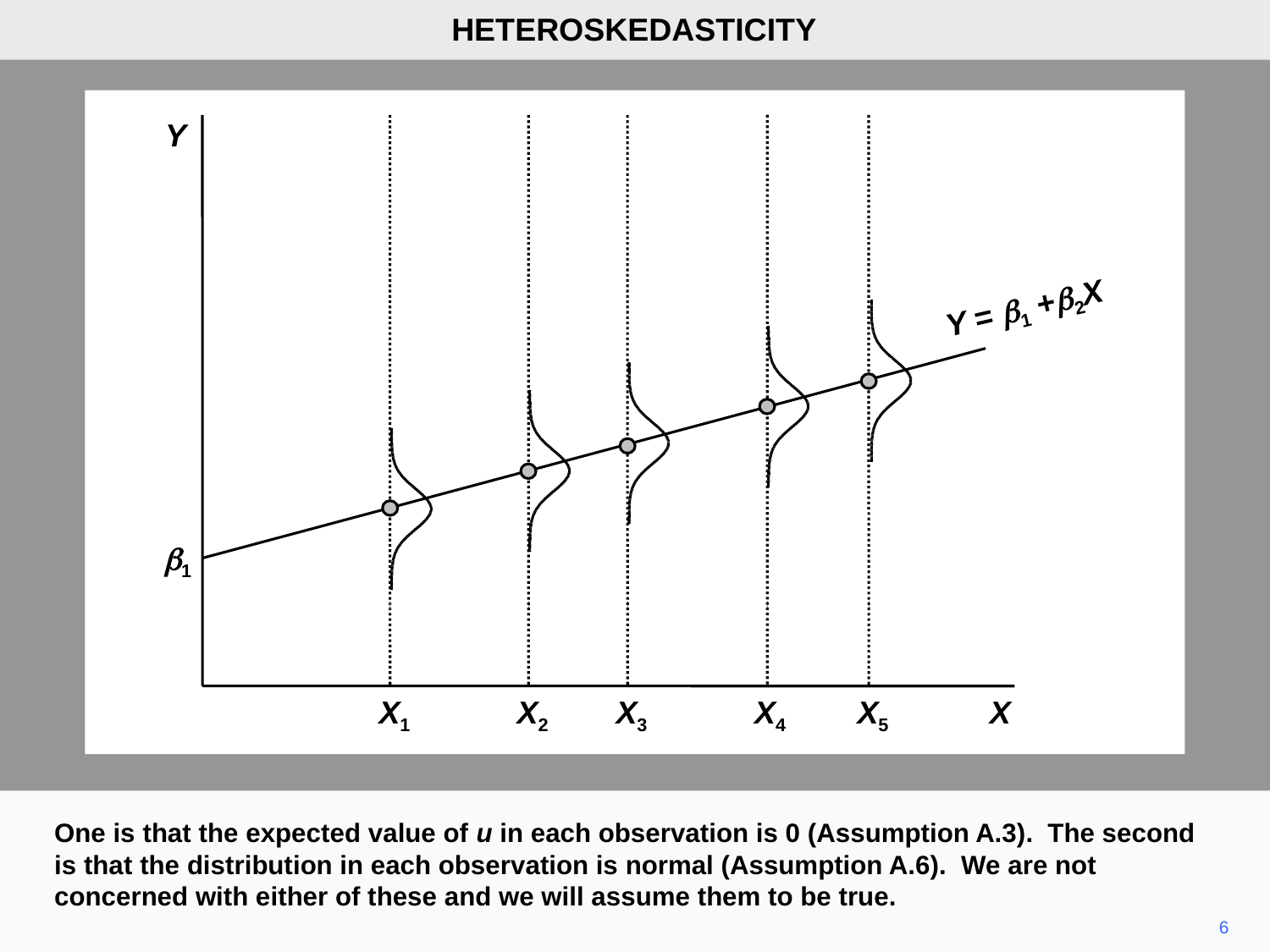

HETEROSKEDASTICITY

Y

Y = β1 +β2X

β1

X1
X2
X3
X4
X5
X

One is that the expected value of u in each observation is 0 (Assumption A.3).  The second is that the distribution in each observation is normal (Assumption A.6).  We are not concerned with either of these and we will assume them to be true.
6